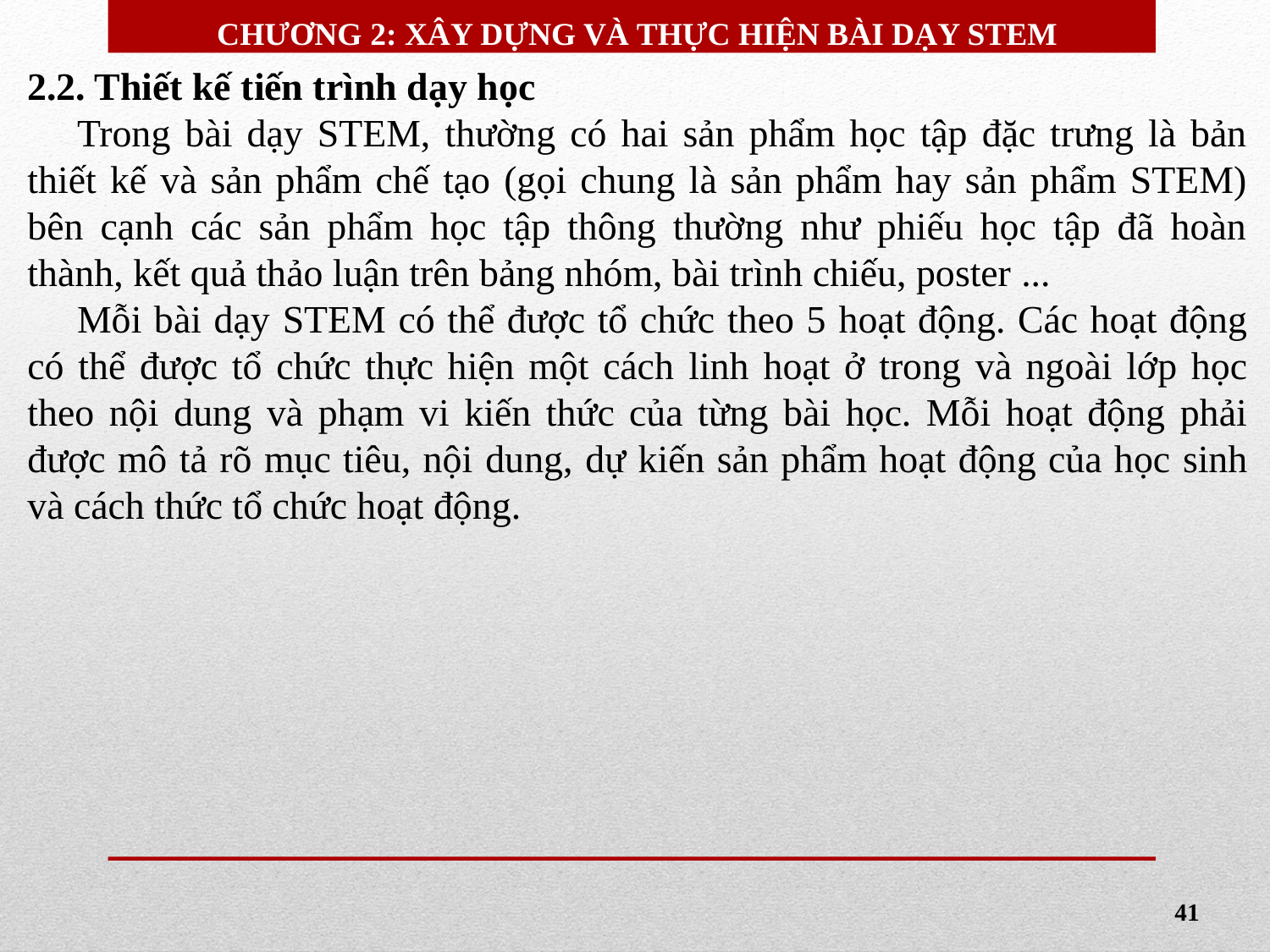

CHƯƠNG 2: XÂY DỰNG VÀ THỰC HIỆN BÀI DẠY STEM
2.2. Thiết kế tiến trình dạy học
	Trong bài dạy STEM, thường có hai sản phẩm học tập đặc trưng là bản thiết kế và sản phẩm chế tạo (gọi chung là sản phẩm hay sản phẩm STEM) bên cạnh các sản phẩm học tập thông thường như phiếu học tập đã hoàn thành, kết quả thảo luận trên bảng nhóm, bài trình chiếu, poster ...
	Mỗi bài dạy STEM có thể được tổ chức theo 5 hoạt động. Các hoạt động có thể được tổ chức thực hiện một cách linh hoạt ở trong và ngoài lớp học theo nội dung và phạm vi kiến thức của từng bài học. Mỗi hoạt động phải được mô tả rõ mục tiêu, nội dung, dự kiến sản phẩm hoạt động của học sinh và cách thức tổ chức hoạt động.
41